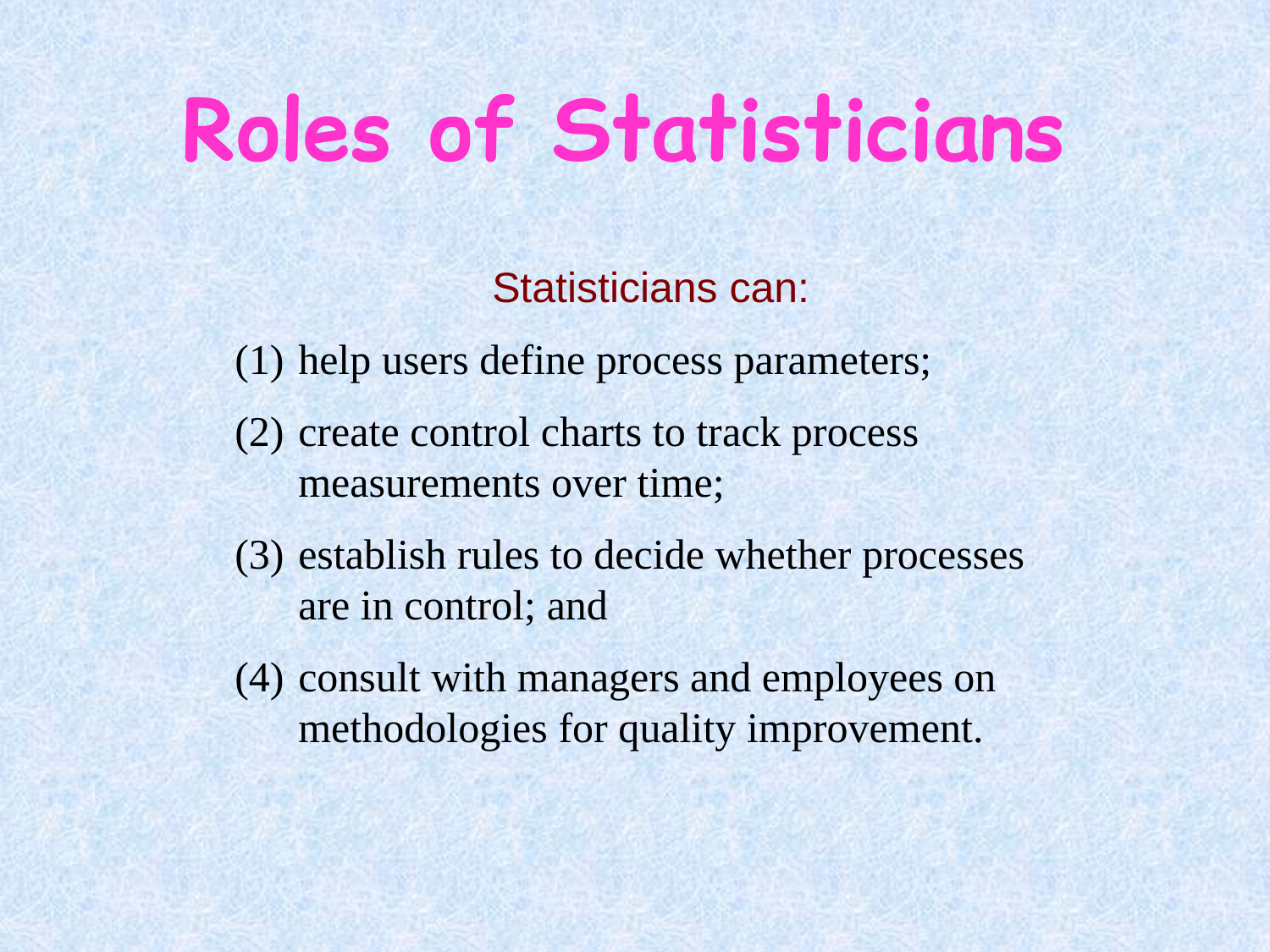

# Roles of Statisticians
Statisticians can:
help users define process parameters;
create control charts to track process measurements over time;
establish rules to decide whether processes are in control; and
consult with managers and employees on methodologies for quality improvement.